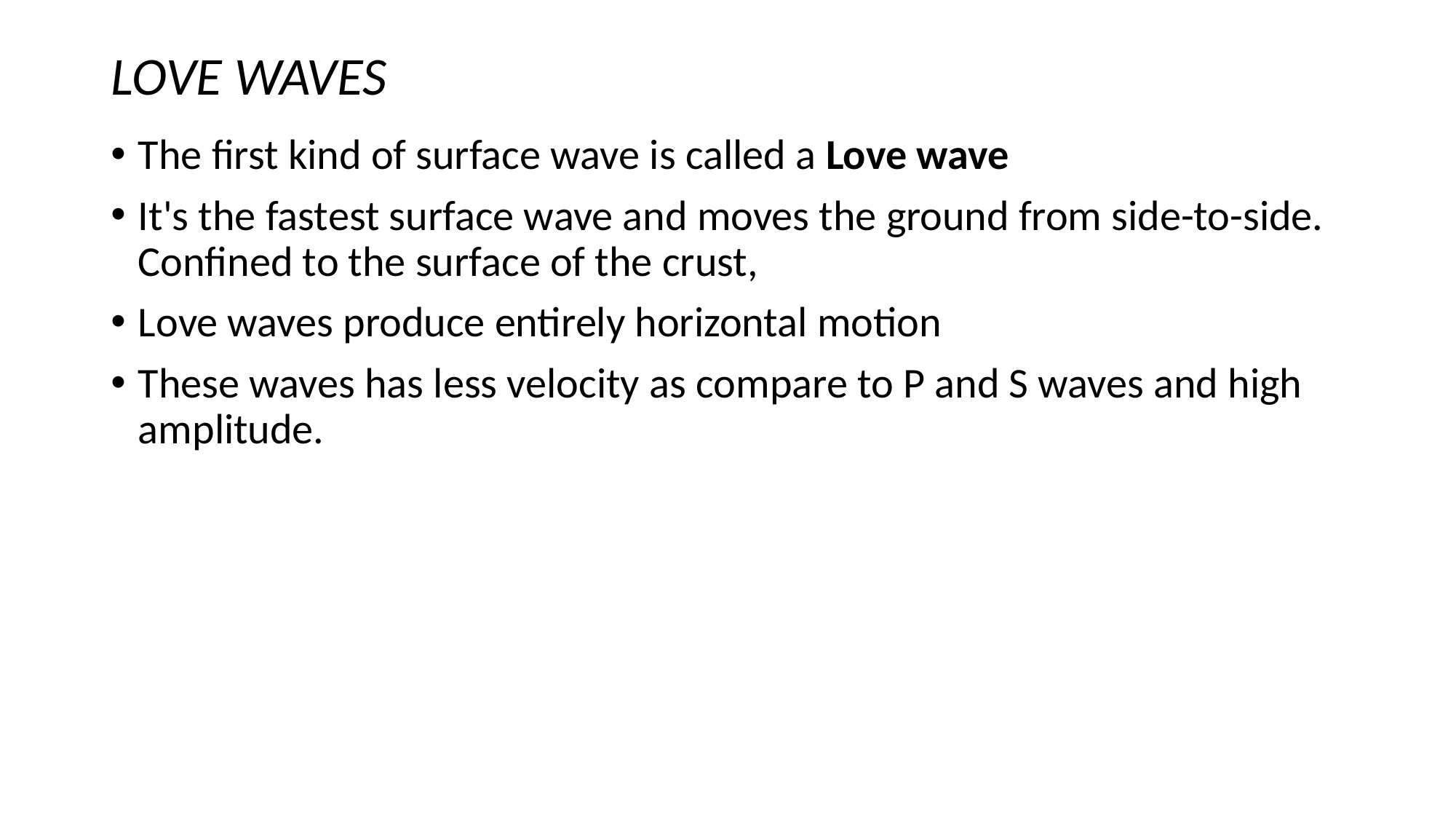

# LOVE WAVES
The first kind of surface wave is called a Love wave
It's the fastest surface wave and moves the ground from side-to-side. Confined to the surface of the crust,
Love waves produce entirely horizontal motion
These waves has less velocity as compare to P and S waves and high amplitude.